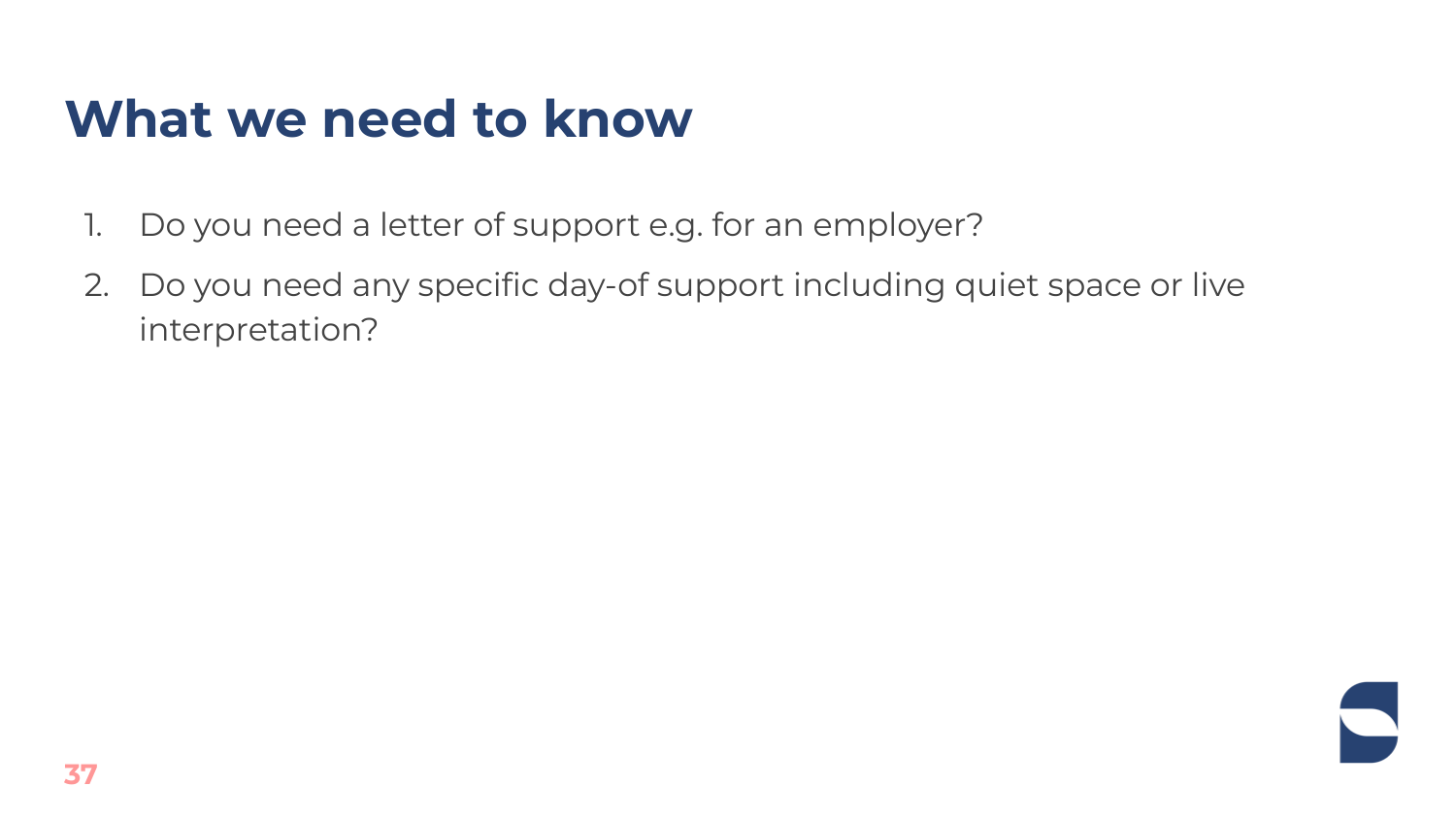

# What we need to know
Do you need a letter of support e.g. for an employer?
Do you need any specific day-of support including quiet space or live interpretation?
37